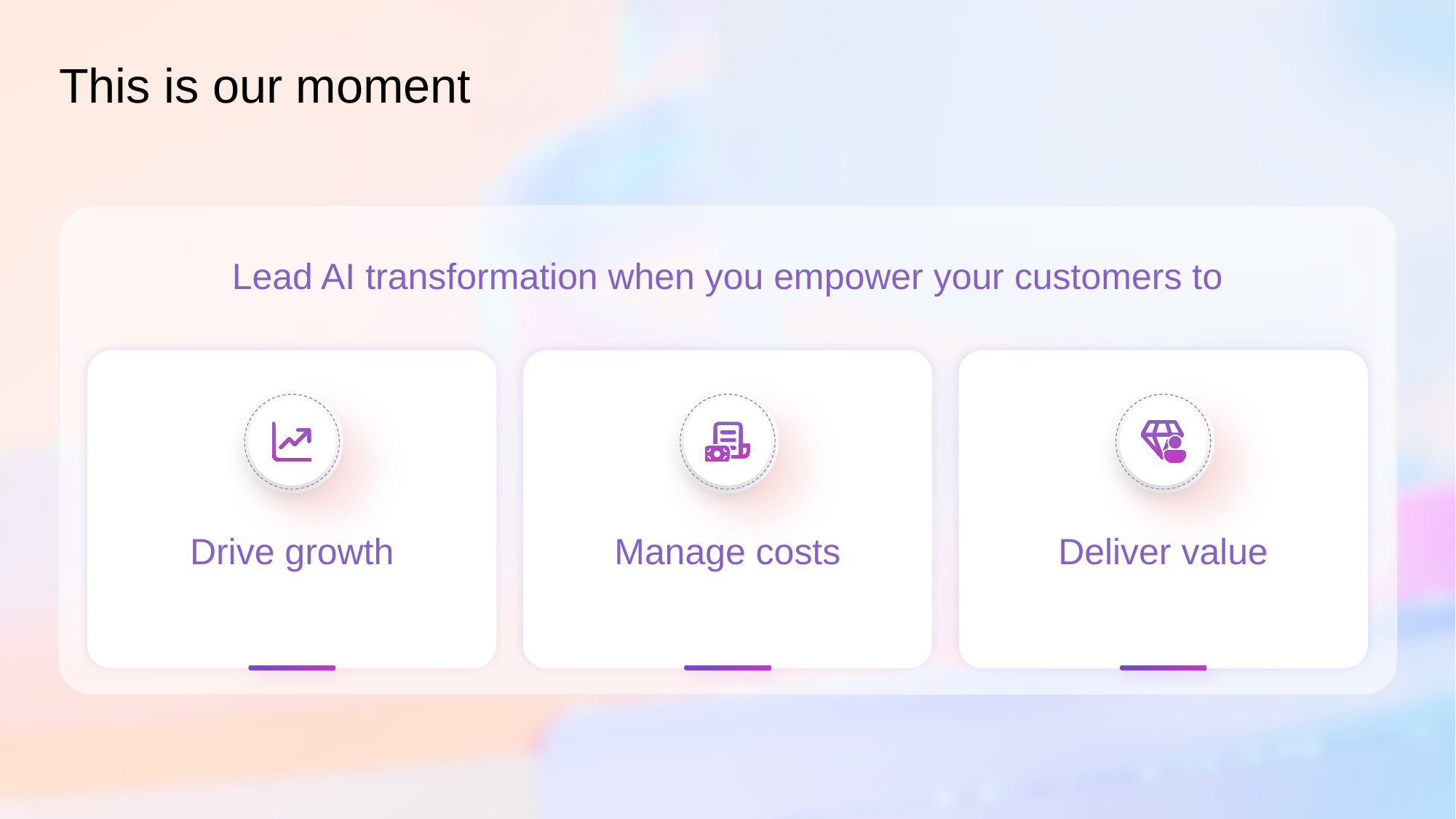

# This is our moment

Lead AI transformation when you empower your customers to

Drive growth
Manage costs
Deliver value